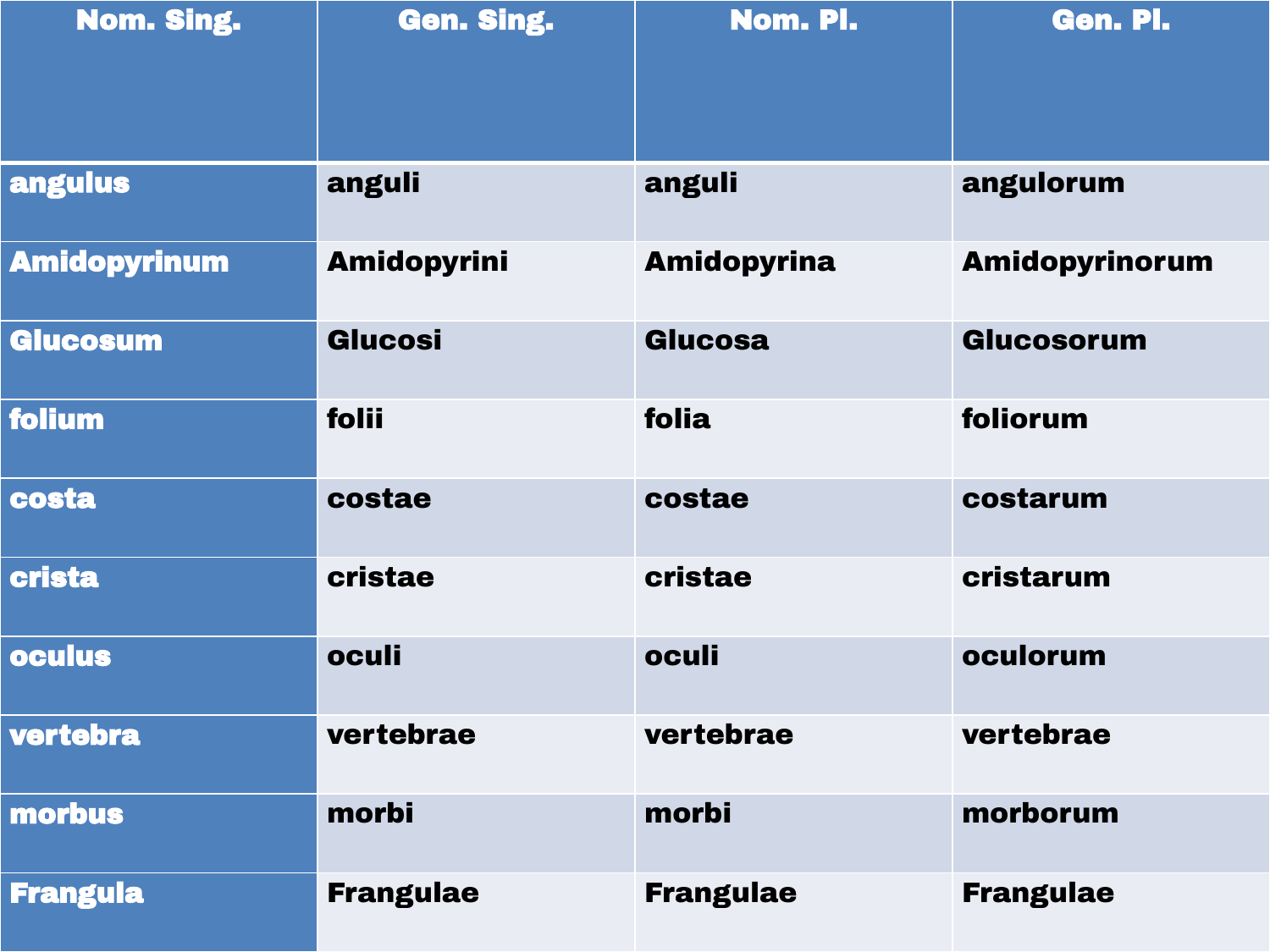

| Nom. Sing. | Gen. Sing. | Nom. Pl. | Gen. Pl. |
| --- | --- | --- | --- |
| angulus | anguli | anguli | angulorum |
| Amidopyrinum | Amidopyrini | Amidopyrina | Amidopyrinorum |
| Glucosum | Glucosi | Glucosa | Glucosorum |
| folium | folii | folia | foliorum |
| costa | costae | costae | costarum |
| crista | cristae | cristae | cristarum |
| oculus | oculi | oculi | oculorum |
| vertebra | vertebrae | vertebrae | vertebrae |
| morbus | morbi | morbi | morborum |
| Frangula | Frangulae | Frangulae | Frangulae |